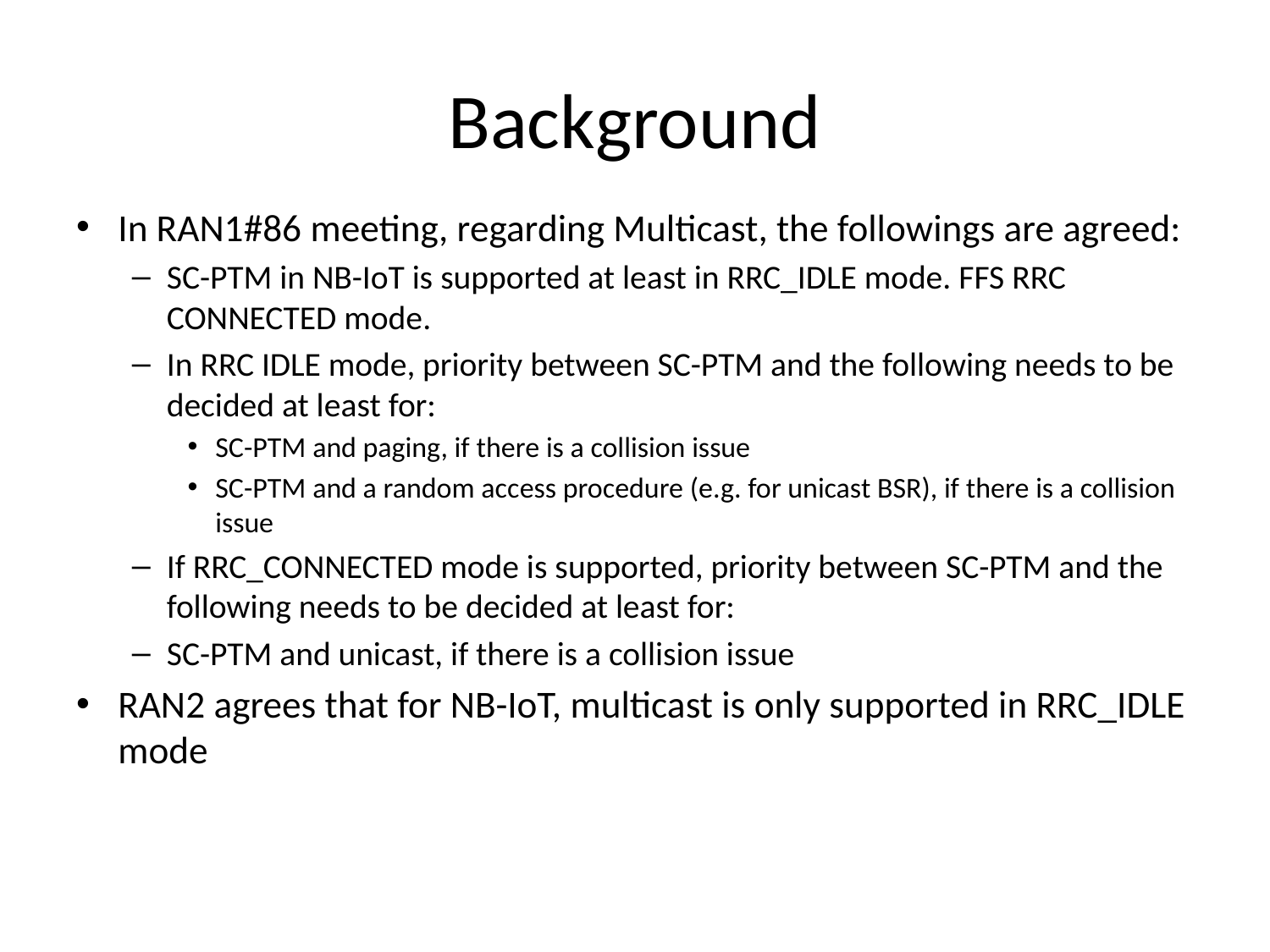

# Background
In RAN1#86 meeting, regarding Multicast, the followings are agreed:
SC-PTM in NB-IoT is supported at least in RRC_IDLE mode. FFS RRC CONNECTED mode.
In RRC IDLE mode, priority between SC-PTM and the following needs to be decided at least for:
SC-PTM and paging, if there is a collision issue
SC-PTM and a random access procedure (e.g. for unicast BSR), if there is a collision issue
If RRC_CONNECTED mode is supported, priority between SC-PTM and the following needs to be decided at least for:
SC-PTM and unicast, if there is a collision issue
RAN2 agrees that for NB-IoT, multicast is only supported in RRC_IDLE mode